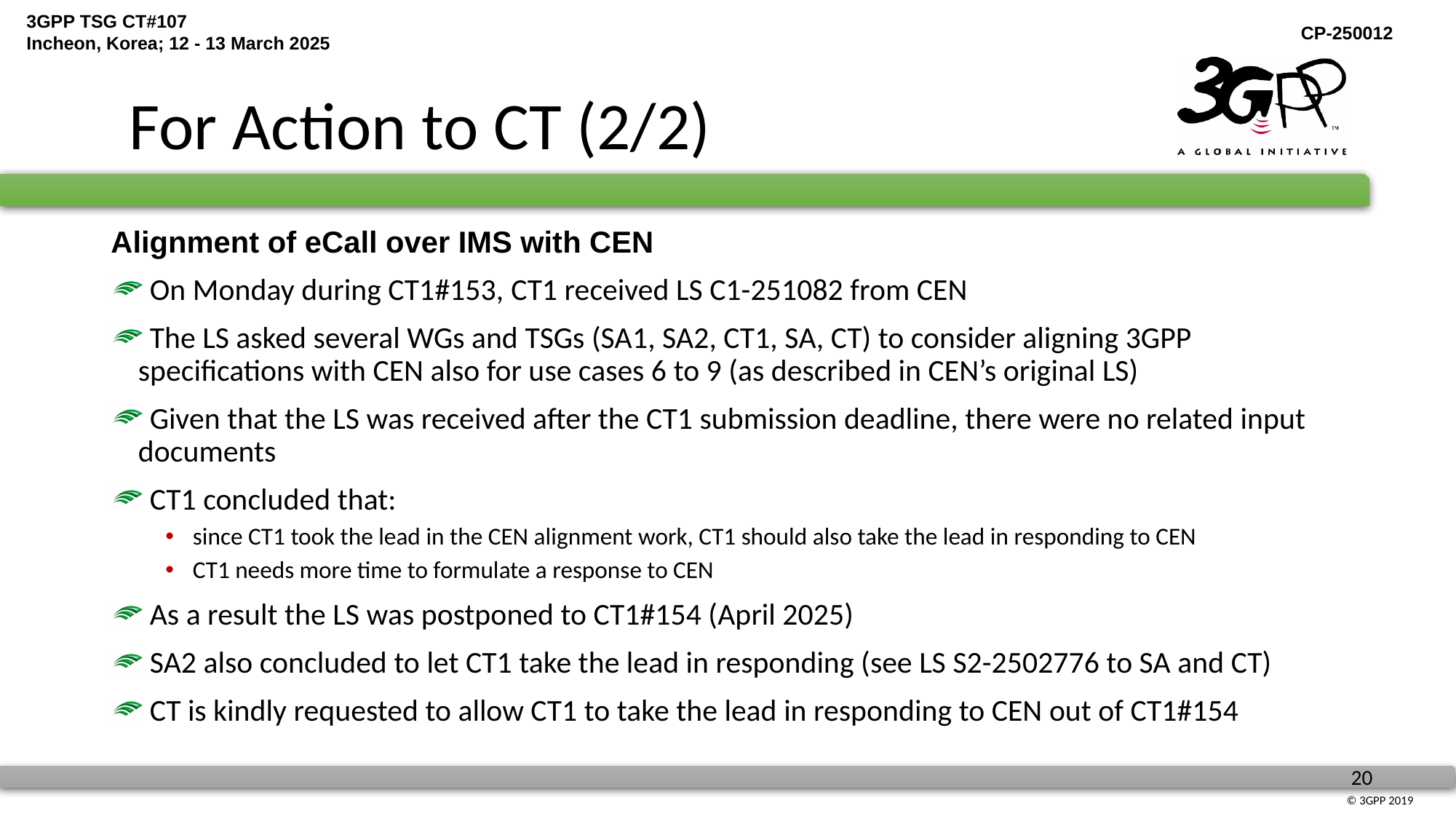

# For Action to CT (2/2)
Alignment of eCall over IMS with CEN
 On Monday during CT1#153, CT1 received LS C1-251082 from CEN
 The LS asked several WGs and TSGs (SA1, SA2, CT1, SA, CT) to consider aligning 3GPP specifications with CEN also for use cases 6 to 9 (as described in CEN’s original LS)
 Given that the LS was received after the CT1 submission deadline, there were no related input documents
 CT1 concluded that:
since CT1 took the lead in the CEN alignment work, CT1 should also take the lead in responding to CEN
CT1 needs more time to formulate a response to CEN
 As a result the LS was postponed to CT1#154 (April 2025)
 SA2 also concluded to let CT1 take the lead in responding (see LS S2-2502776 to SA and CT)
 CT is kindly requested to allow CT1 to take the lead in responding to CEN out of CT1#154